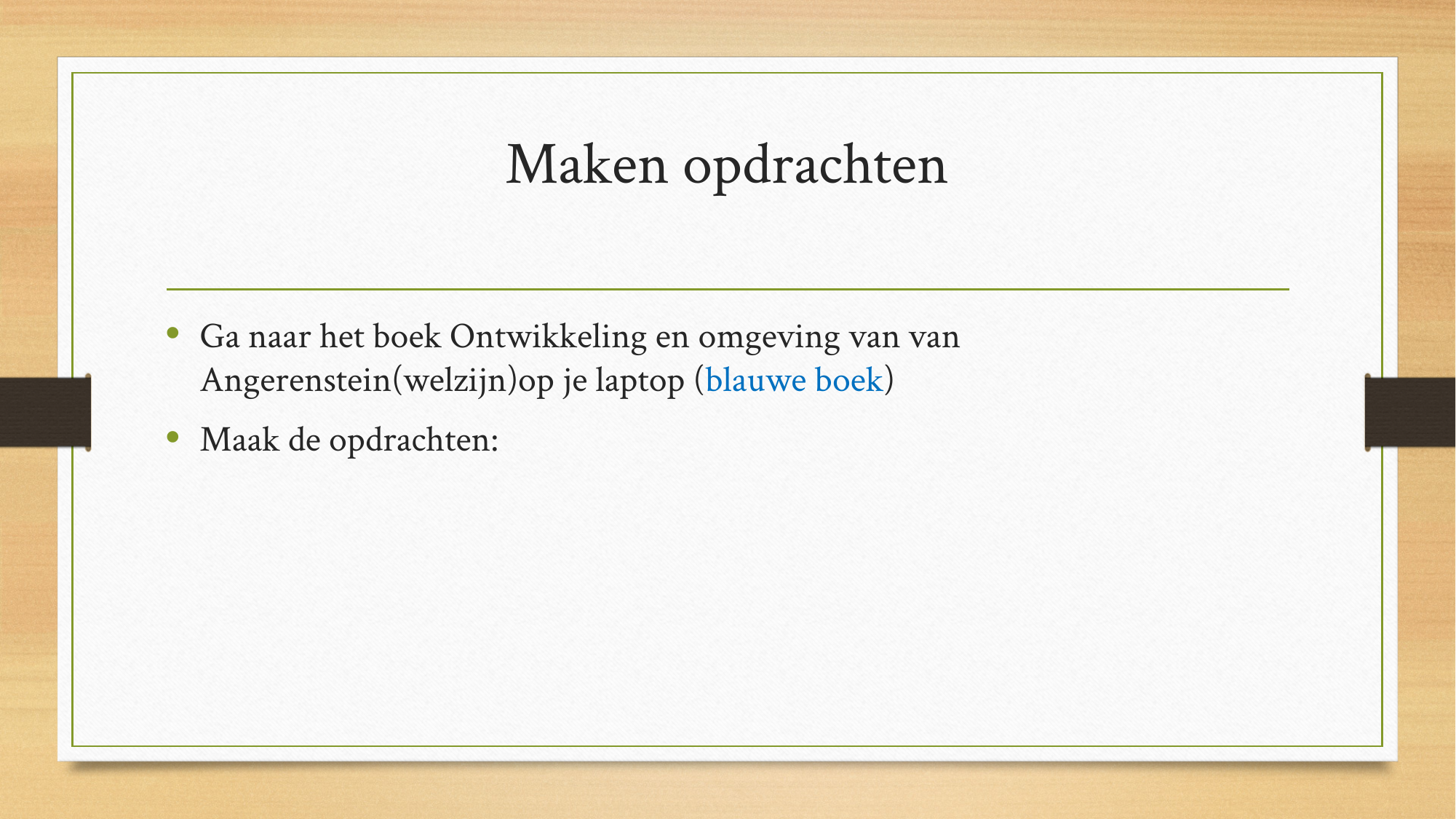

# Maken opdrachten
Ga naar het boek Ontwikkeling en omgeving van van Angerenstein(welzijn)op je laptop (blauwe boek)
Maak de opdrachten: